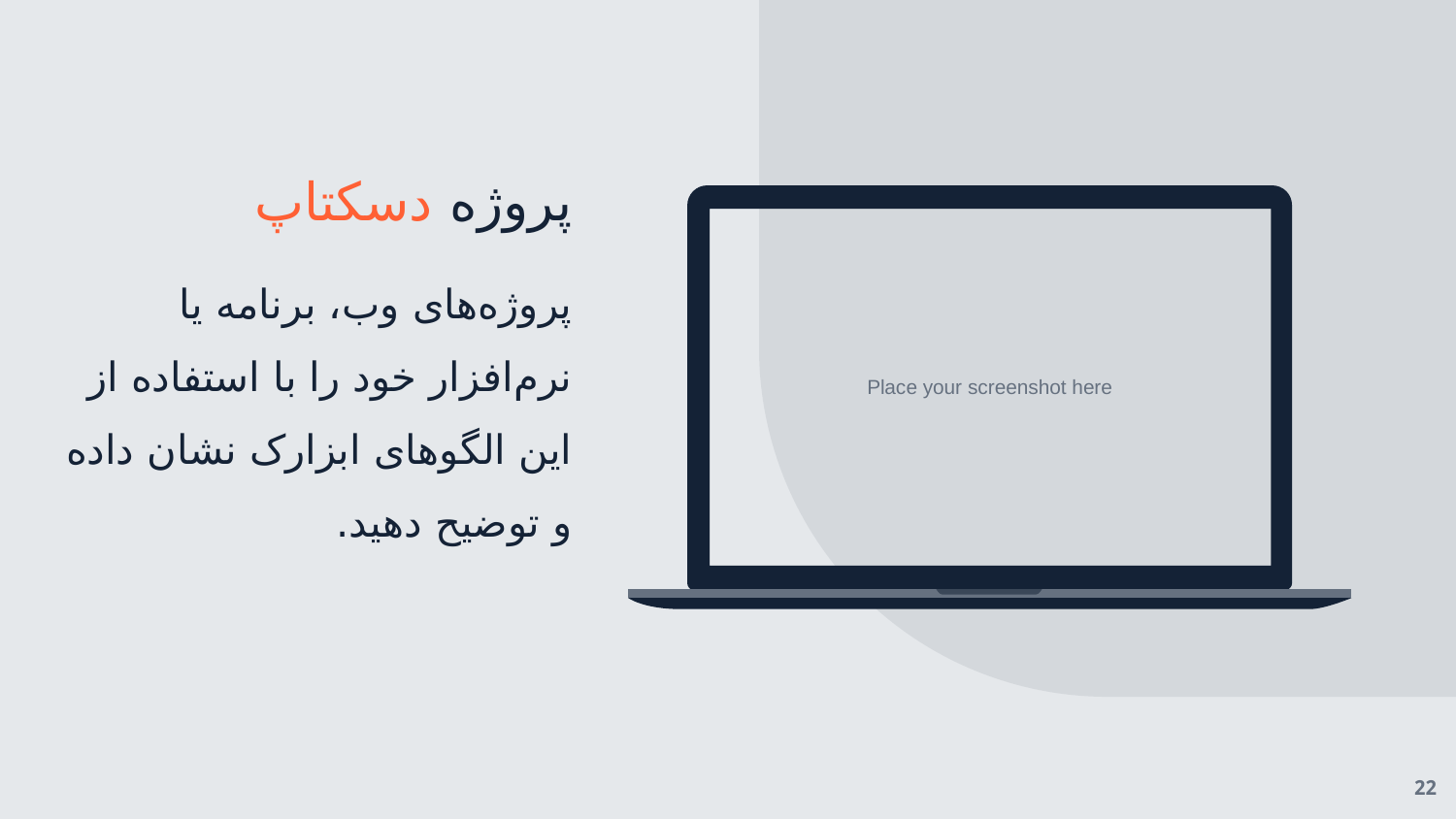

# پروژه دسکتاپ

Place your screenshot here
پروژه‌های وب، برنامه یا نرم‌افزار خود را با استفاده از این الگوهای ابزارک نشان داده و توضیح دهید.
22